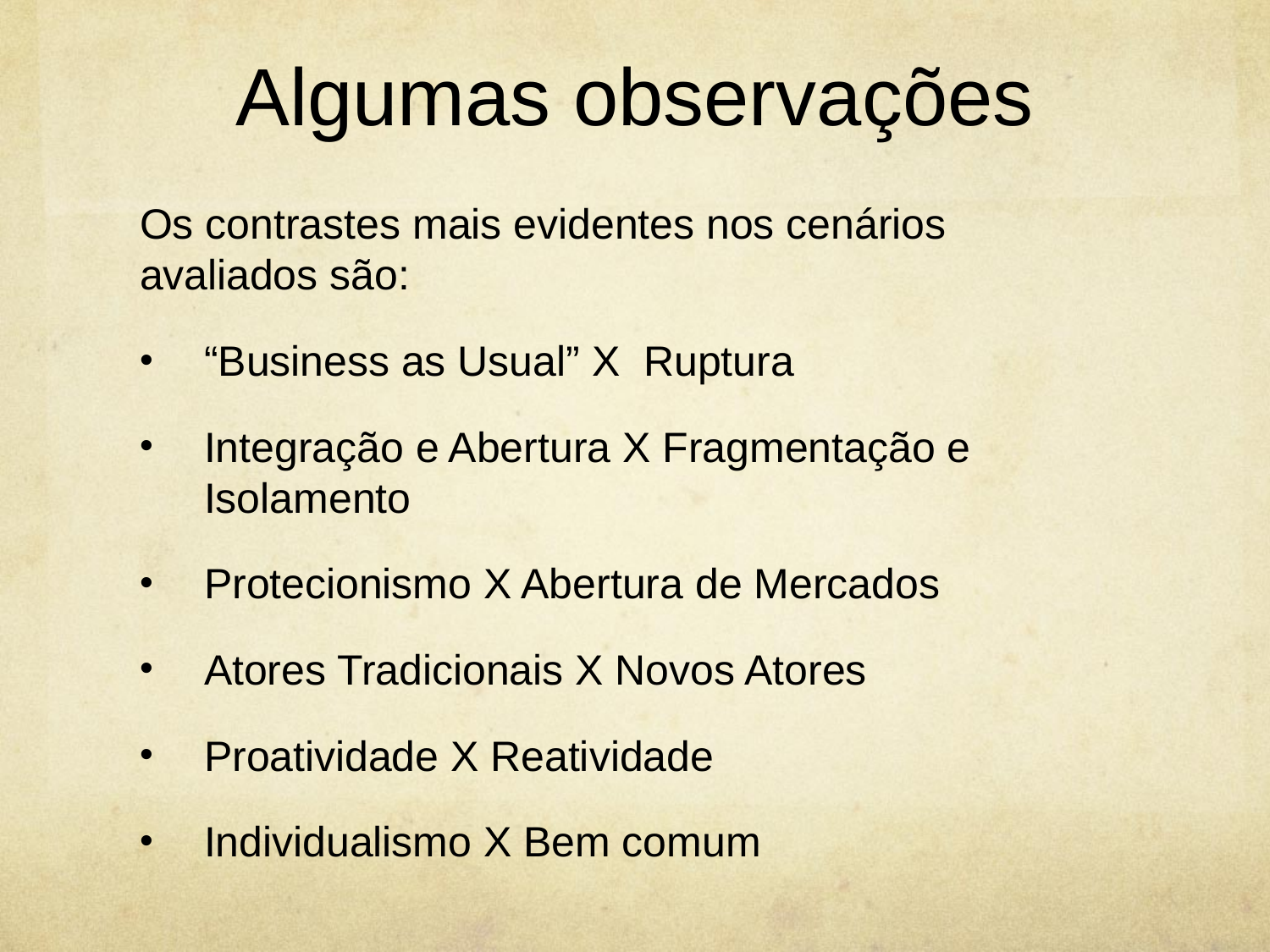

# Algumas observações
Os contrastes mais evidentes nos cenários avaliados são:
“Business as Usual” X  Ruptura
Integração e Abertura X Fragmentação e Isolamento
Protecionismo X Abertura de Mercados
Atores Tradicionais X Novos Atores
Proatividade X Reatividade
Individualismo X Bem comum